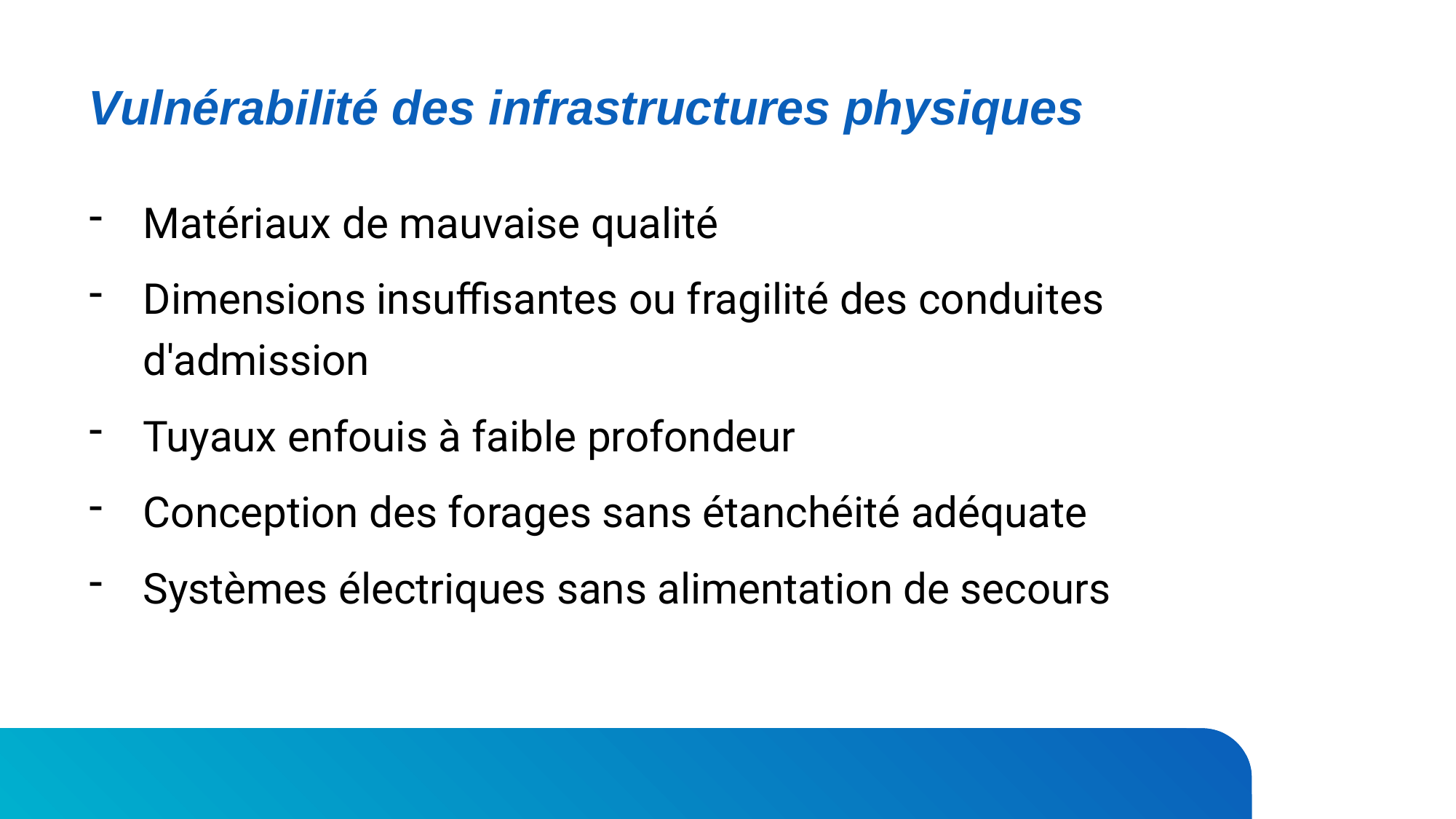

# Vulnérabilité des infrastructures physiques
Matériaux de mauvaise qualité
Dimensions insuffisantes ou fragilité des conduites d'admission
Tuyaux enfouis à faible profondeur
Conception des forages sans étanchéité adéquate
Systèmes électriques sans alimentation de secours